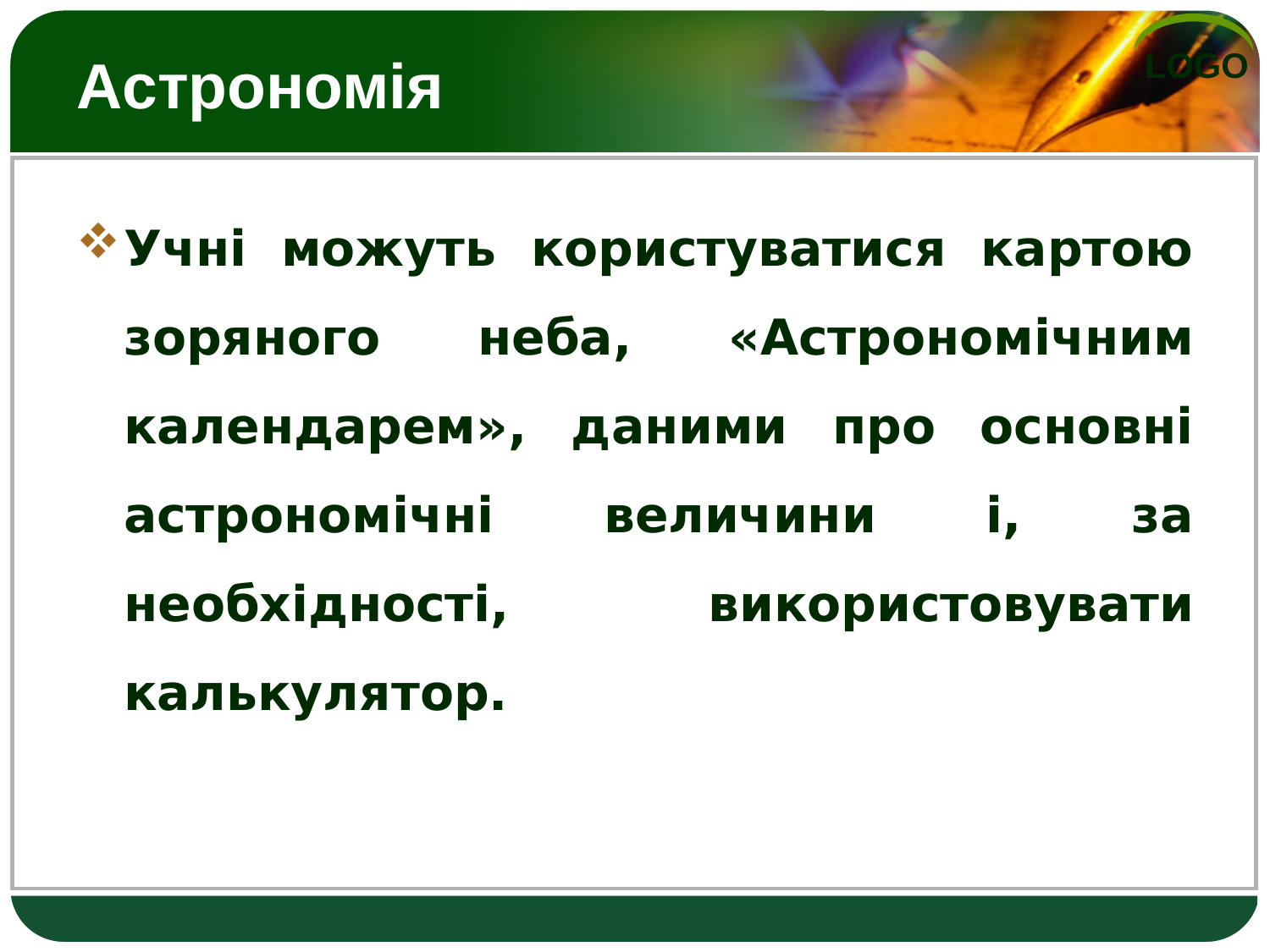

# Астрономія
Учні можуть користуватися картою зоряного неба, «Астрономічним календарем», даними про основні астрономічні величини і, за необхідності, використовувати калькулятор.